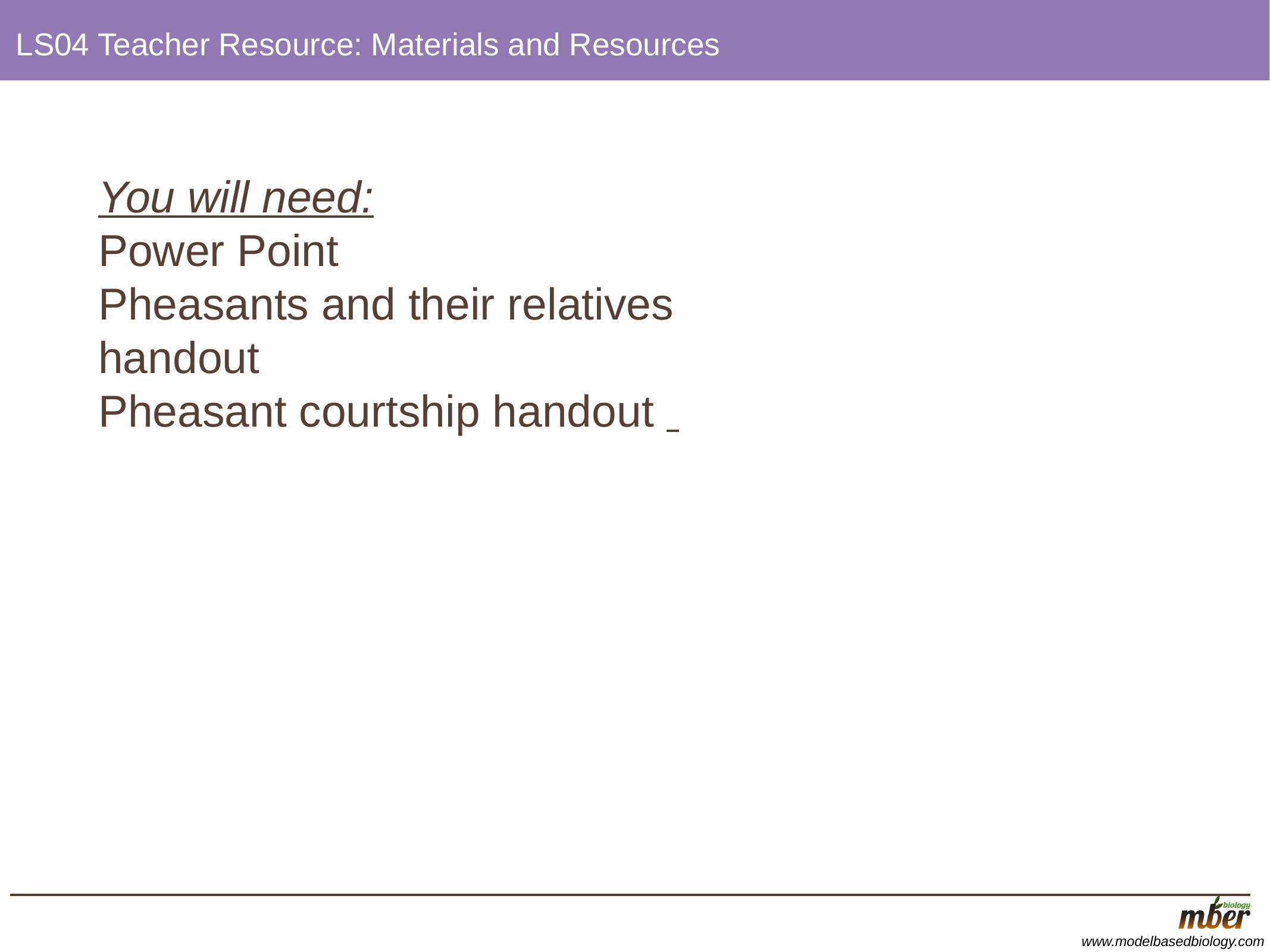

# LS04 Teacher Resource: Materials and Resources
You will need:
Power Point
Pheasants and their relatives handout
Pheasant courtship handout